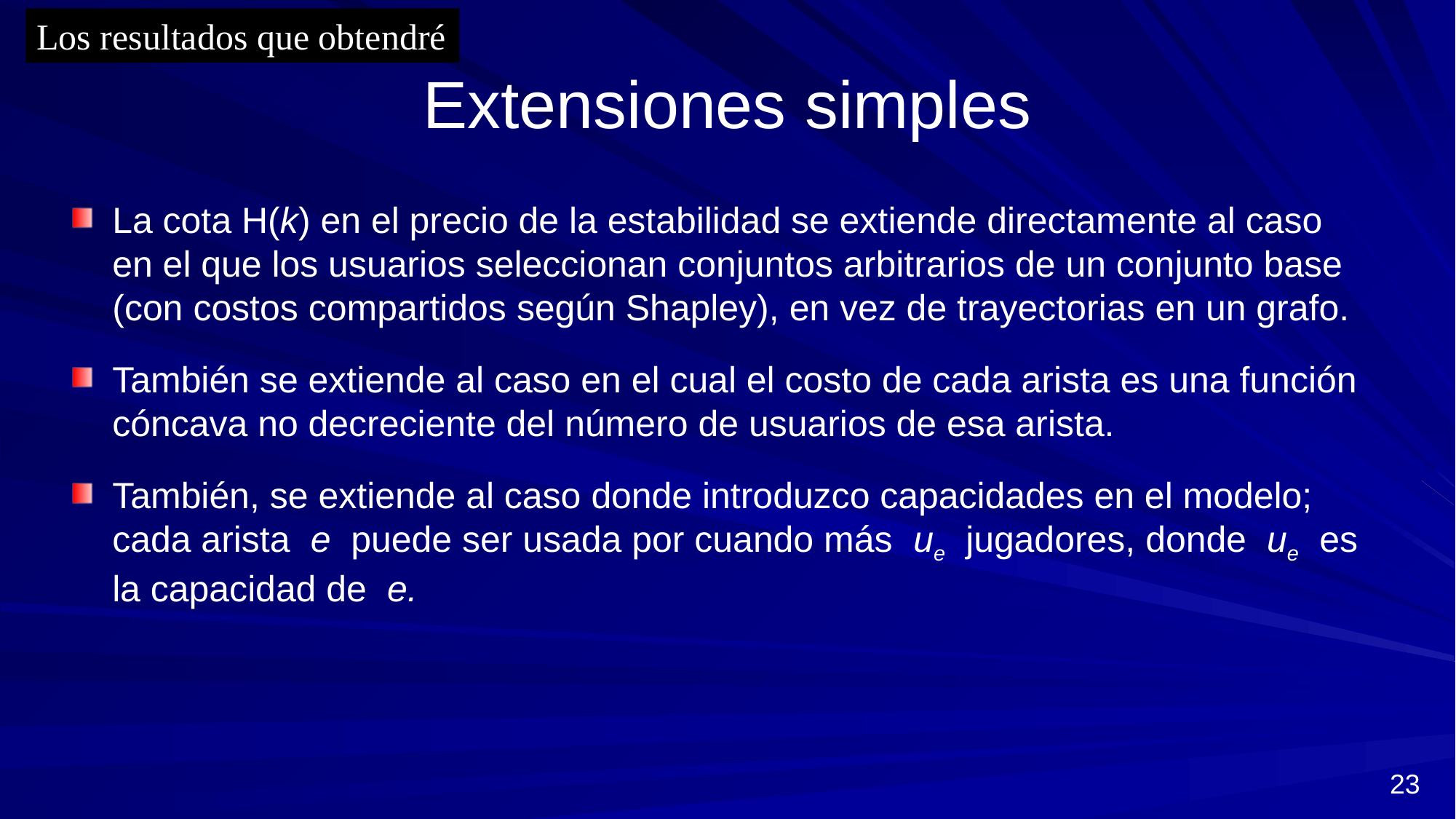

Los resultados que obtendré
# Extensiones simples
La cota H(k) en el precio de la estabilidad se extiende directamente al caso en el que los usuarios seleccionan conjuntos arbitrarios de un conjunto base (con costos compartidos según Shapley), en vez de trayectorias en un grafo.

También se extiende al caso en el cual el costo de cada arista es una función cóncava no decreciente del número de usuarios de esa arista.

También, se extiende al caso donde introduzco capacidades en el modelo; cada arista  e  puede ser usada por cuando más  ue  jugadores, donde  ue  es la capacidad de  e.
23